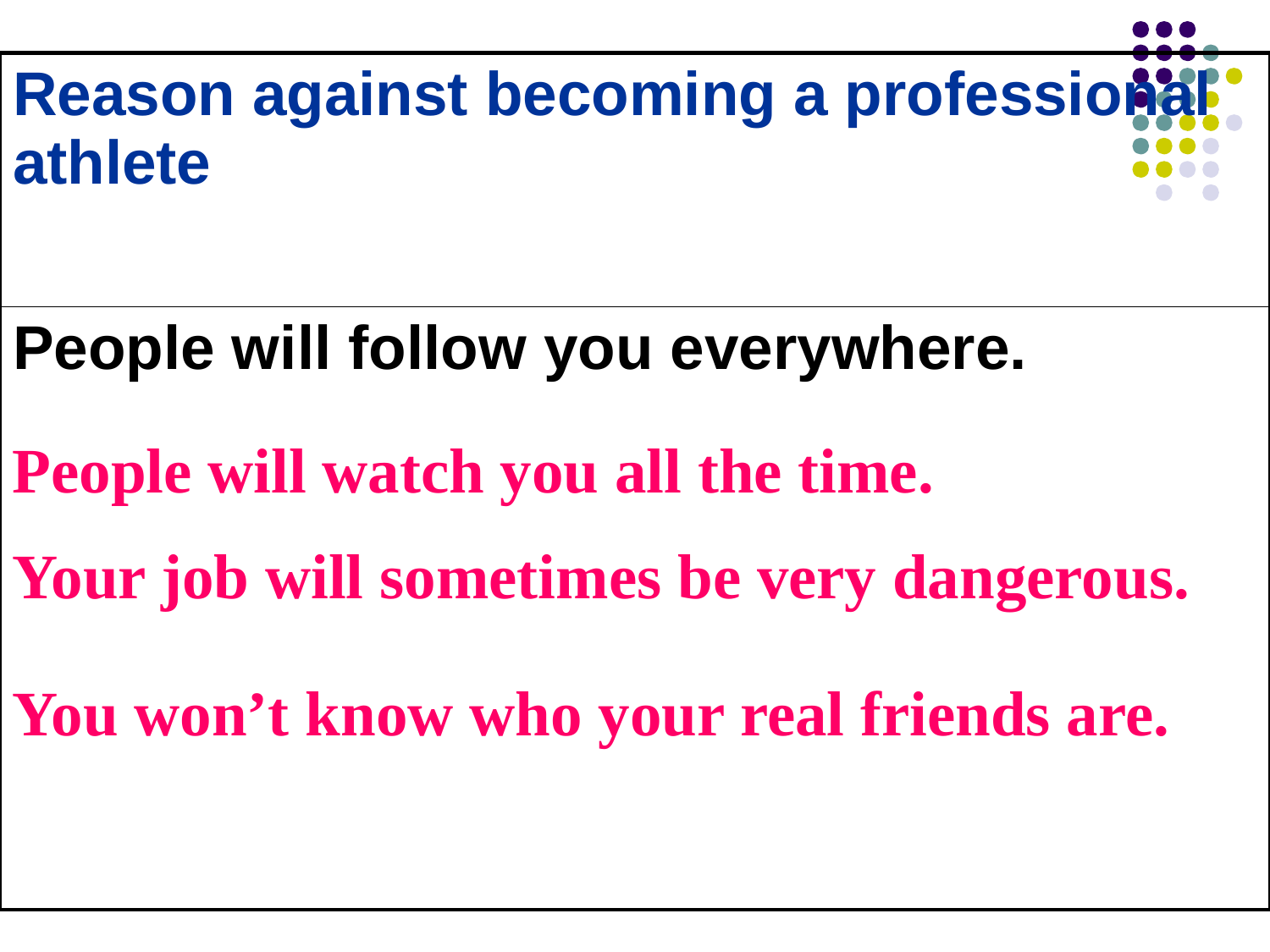

| Reason against becoming a professional athlete |
| --- |
| People will follow you everywhere. |
People will watch you all the time.
Your job will sometimes be very dangerous.
You won’t know who your real friends are.